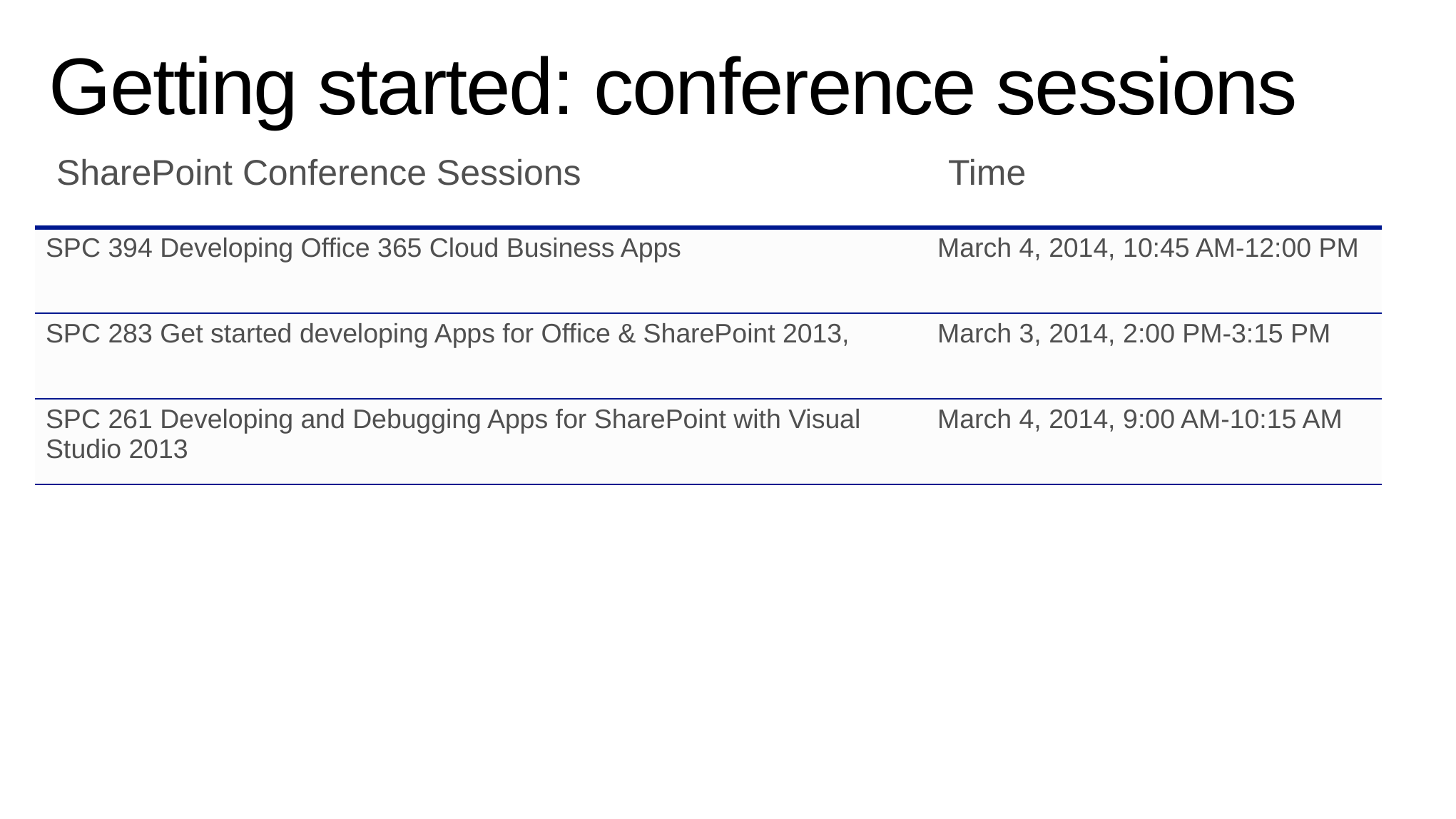

# Getting started: conference sessions
| SharePoint Conference Sessions | Time |
| --- | --- |
| SPC 394 Developing Office 365 Cloud Business Apps | March 4, 2014, 10:45 AM-12:00 PM |
| SPC 283 Get started developing Apps for Office & SharePoint 2013, | March 3, 2014, 2:00 PM-3:15 PM |
| SPC 261 Developing and Debugging Apps for SharePoint with Visual Studio 2013 | March 4, 2014, 9:00 AM-10:15 AM |